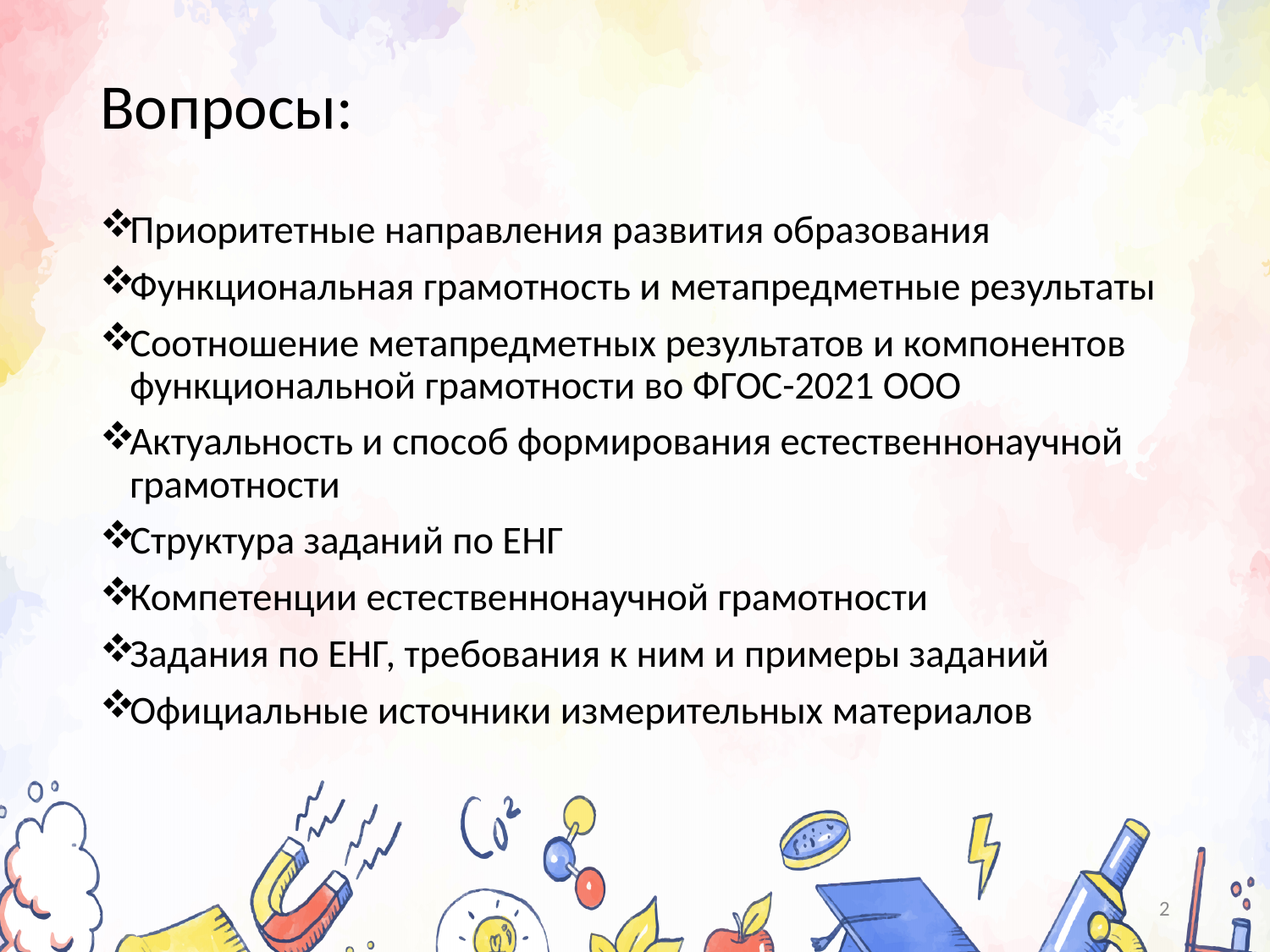

# Вопросы:
Приоритетные направления развития образования
Функциональная грамотность и метапредметные результаты
Соотношение метапредметных результатов и компонентов функциональной грамотности во ФГОС-2021 ООО
Актуальность и способ формирования естественнонаучной грамотности
Структура заданий по ЕНГ
Компетенции естественнонаучной грамотности
Задания по ЕНГ, требования к ним и примеры заданий
Официальные источники измерительных материалов

2